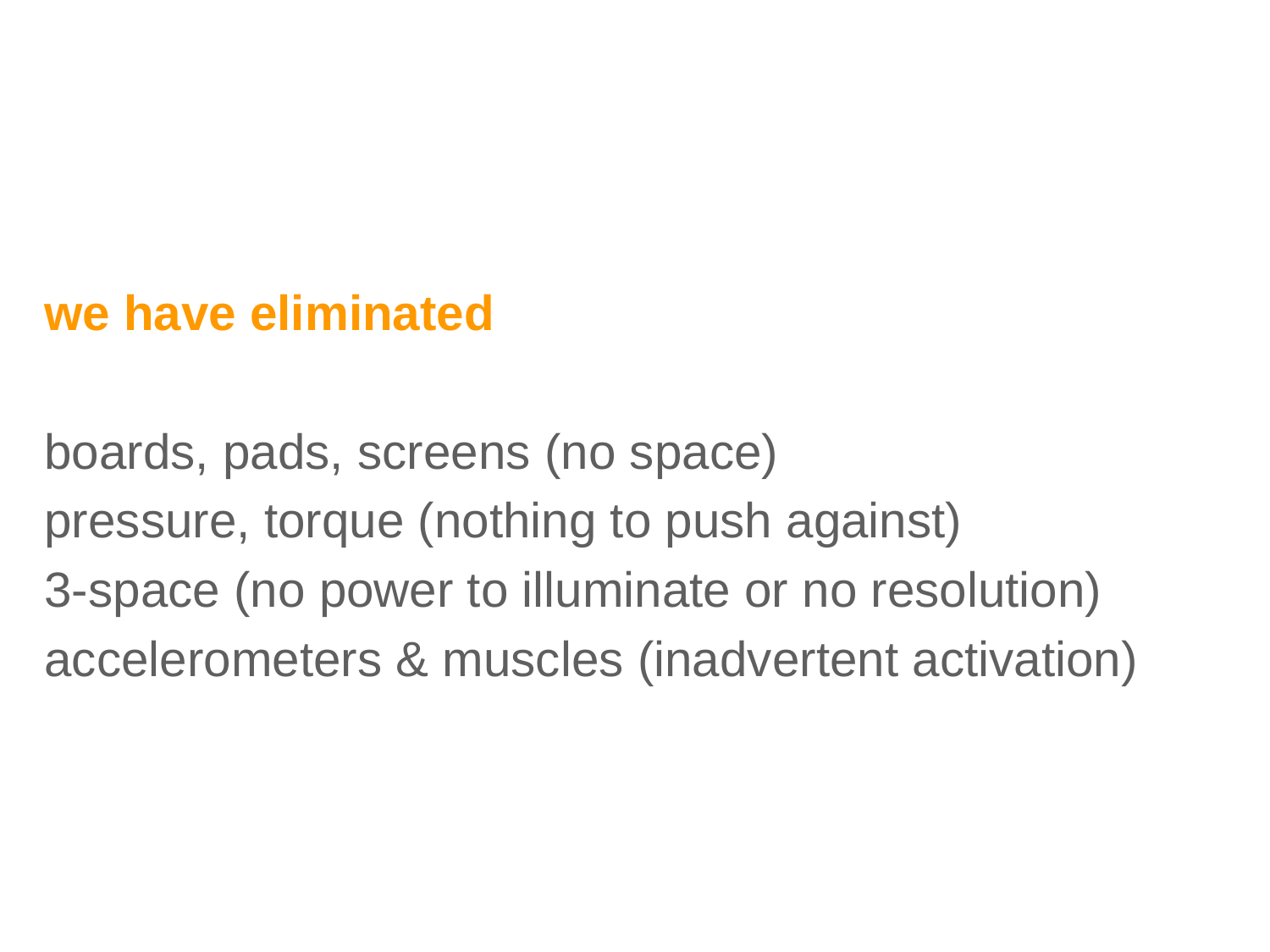

we have eliminated

boards, pads, screens (no space)
pressure, torque (nothing to push against)
3-space (no power to illuminate or no resolution)
accelerometers & muscles (inadvertent activation)